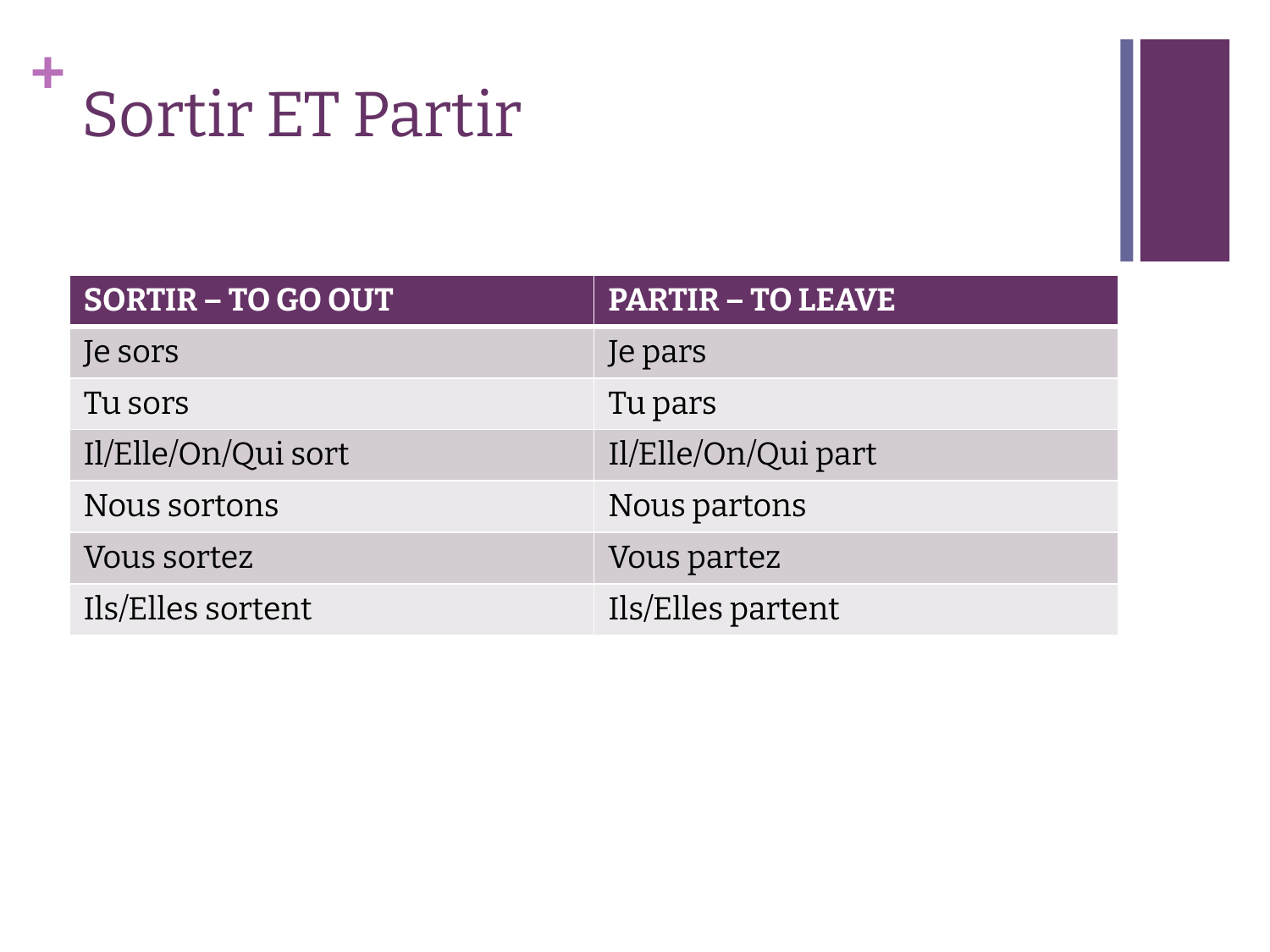

# Sortir ET Partir
| SORTIR – TO GO OUT | PARTIR – TO LEAVE |
| --- | --- |
| Je sors | Je pars |
| Tu sors | Tu pars |
| Il/Elle/On/Qui sort | Il/Elle/On/Qui part |
| Nous sortons | Nous partons |
| Vous sortez | Vous partez |
| Ils/Elles sortent | Ils/Elles partent |